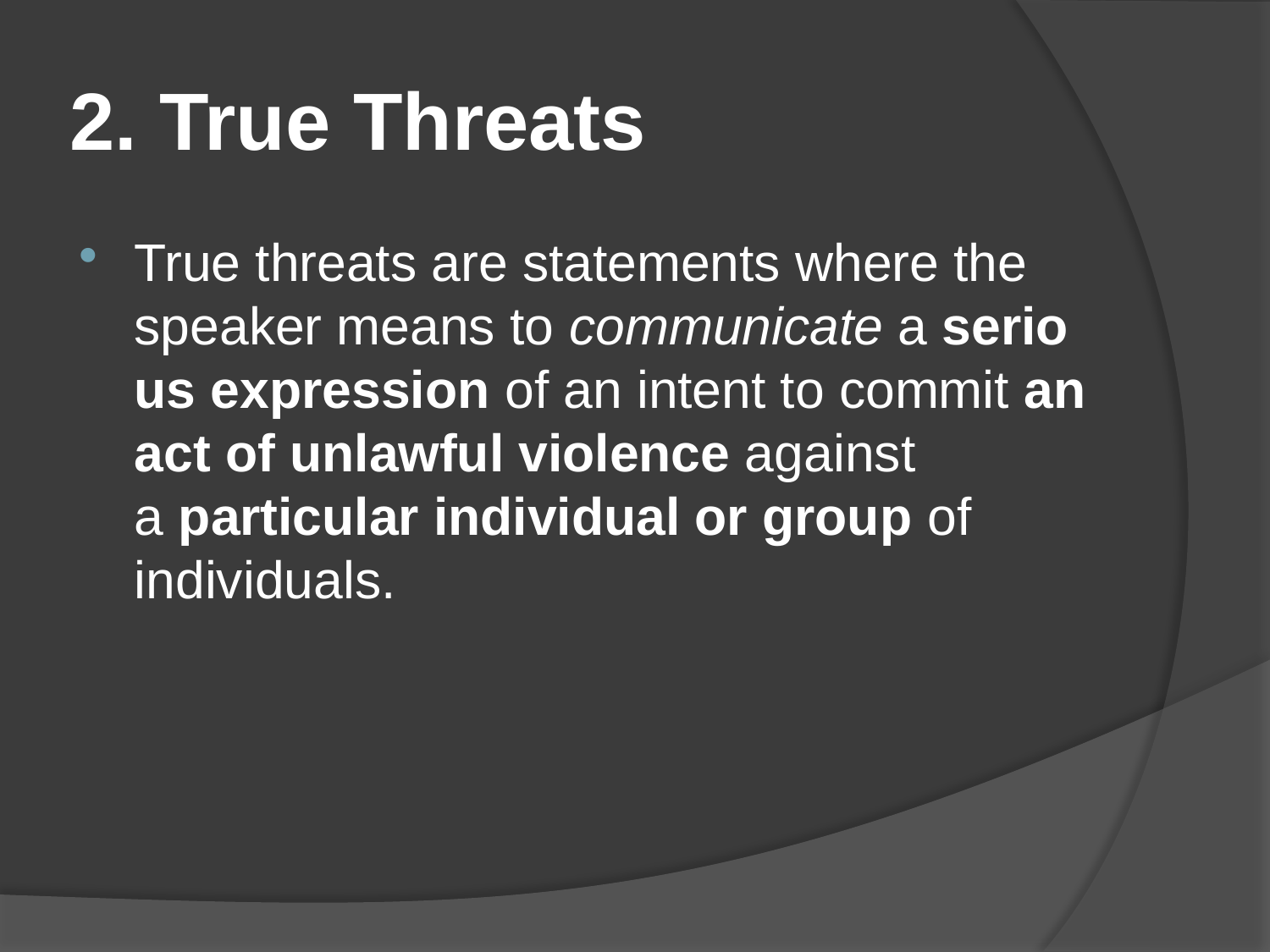

# 2. True Threats
True threats are statements where the speaker means to communicate a serious expression of an intent to commit an act of unlawful violence against a particular individual or group of individuals.